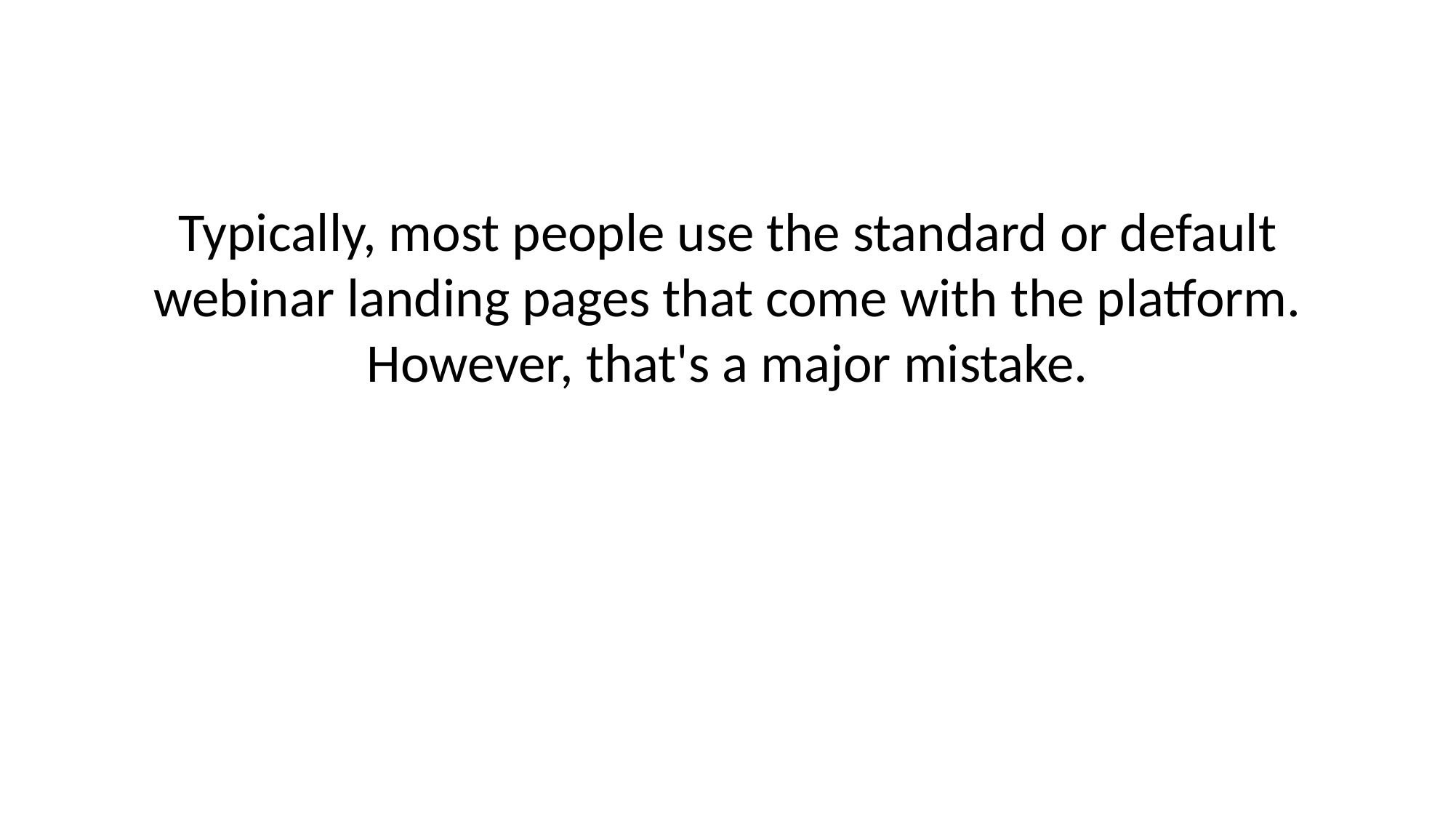

Typically, most people use the standard or default webinar landing pages that come with the platform. However, that's a major mistake.